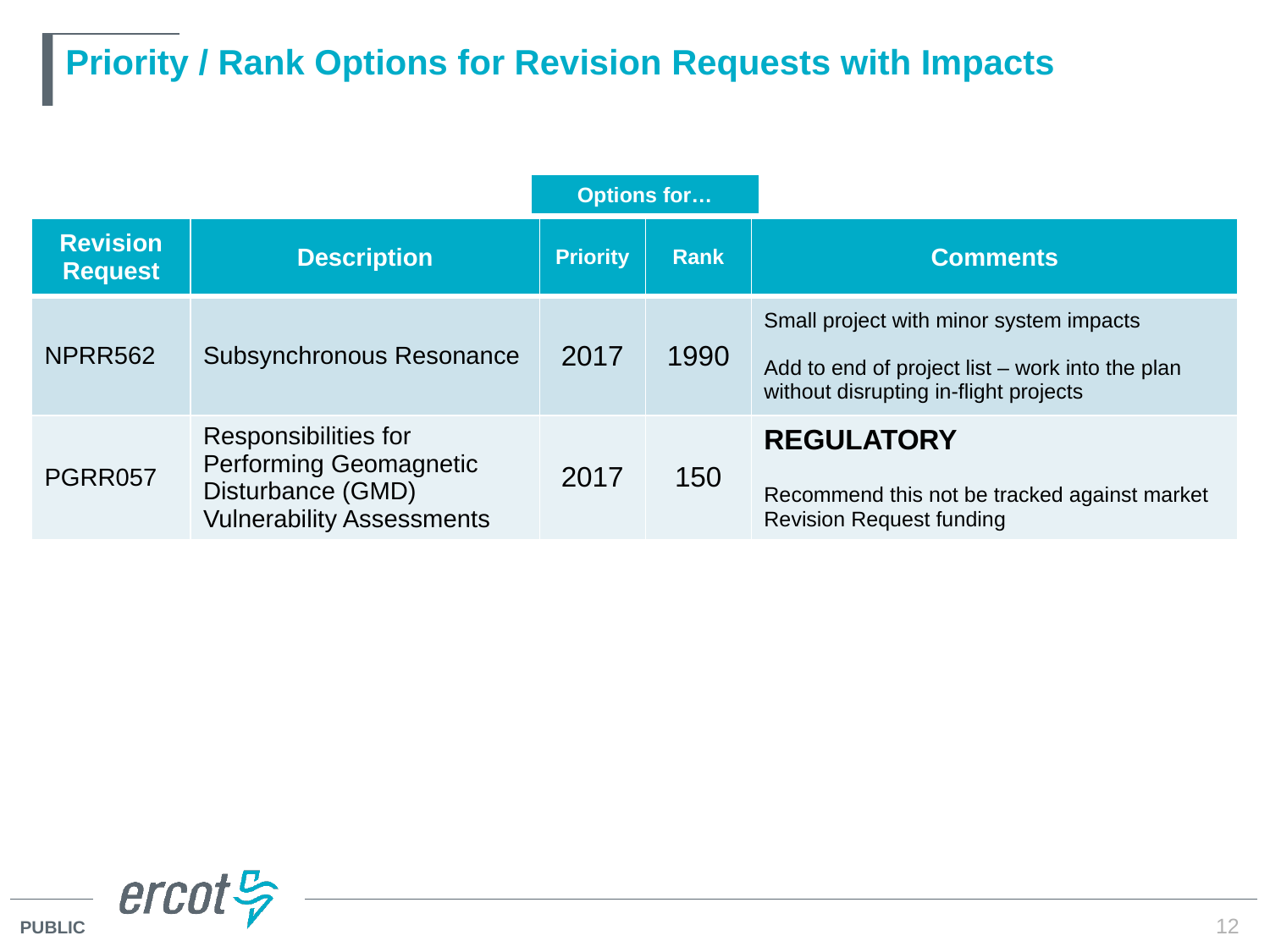

# Priority / Rank Options for Revision Requests with Impacts
| Options for… |
| --- |
| Revision Request | Description | Priority | Rank | Comments |
| --- | --- | --- | --- | --- |
| NPRR562 | Subsynchronous Resonance | 2017 | 1990 | Small project with minor system impacts Add to end of project list – work into the plan without disrupting in-flight projects |
| PGRR057 | Responsibilities for Performing Geomagnetic Disturbance (GMD) Vulnerability Assessments | 2017 | 150 | REGULATORY Recommend this not be tracked against market Revision Request funding |
12